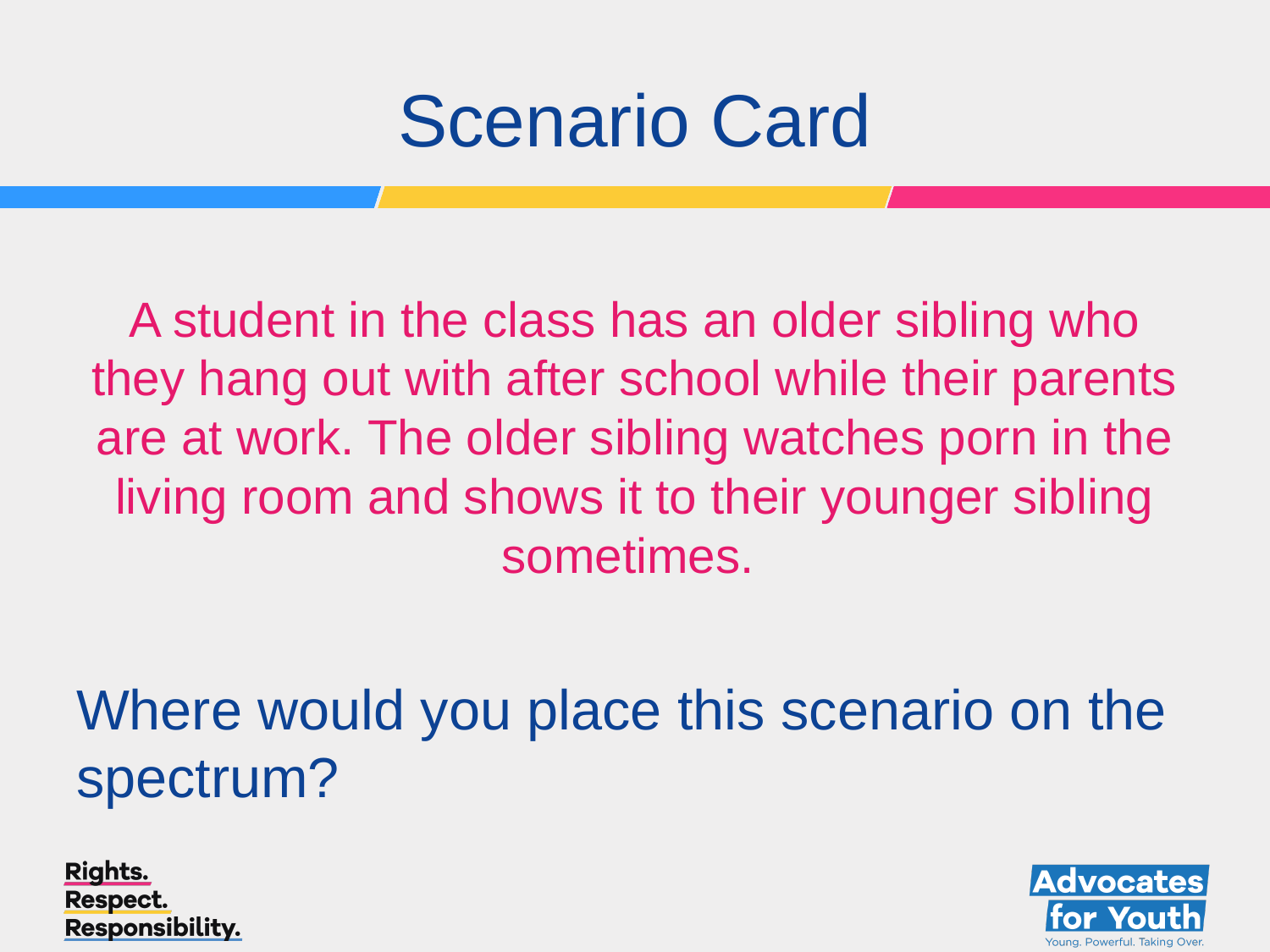

# Scenario Card

A student in the class has an older sibling who they hang out with after school while their parents are at work. The older sibling watches porn in the living room and shows it to their younger sibling sometimes.

Where would you place this scenario on the spectrum?